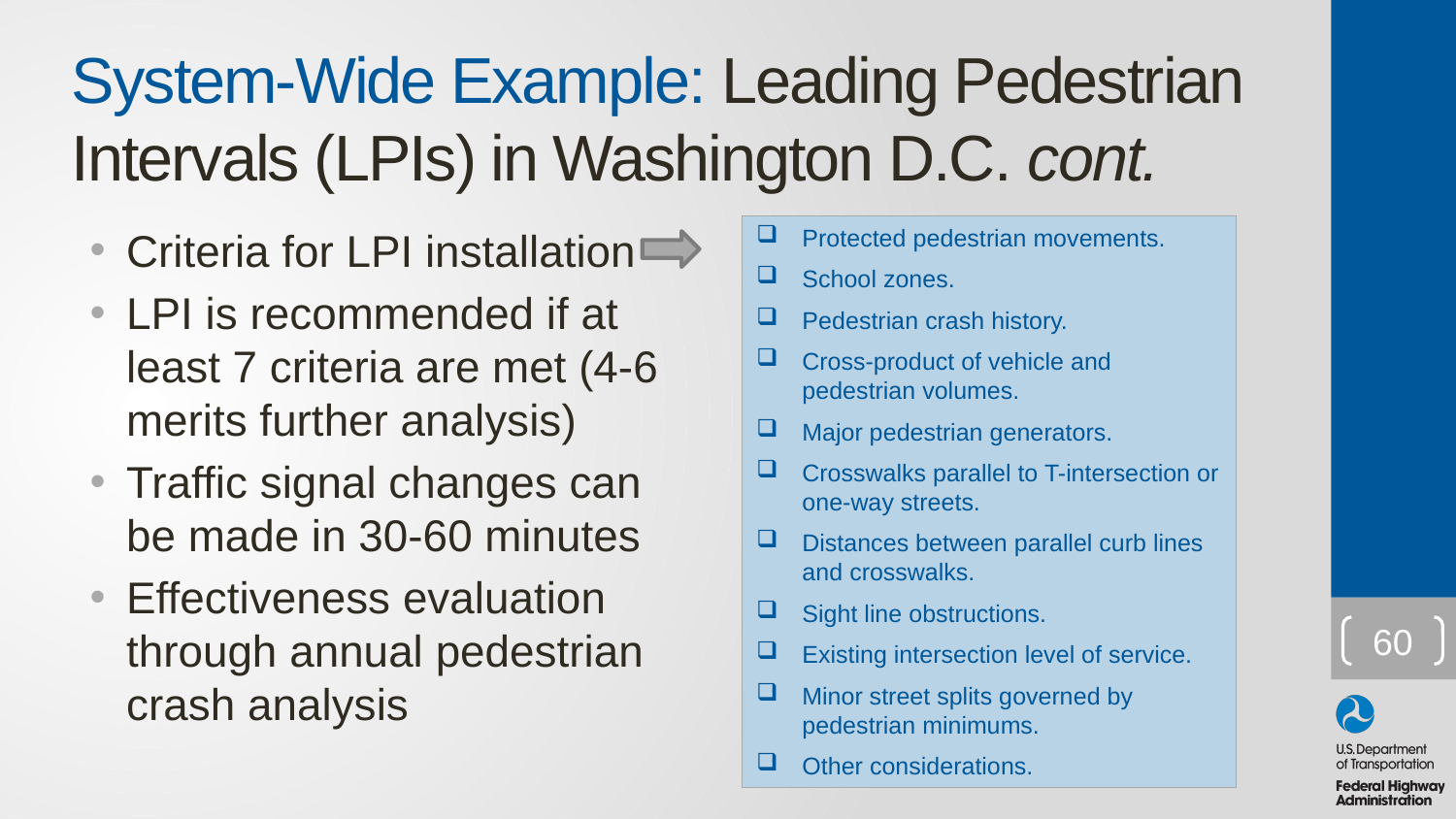

# System-Wide Example: Leading Pedestrian Intervals (LPIs) in Washington D.C. cont.
Criteria for LPI installation
LPI is recommended if at least 7 criteria are met (4-6 merits further analysis)
Traffic signal changes can be made in 30-60 minutes
Effectiveness evaluation through annual pedestrian crash analysis
Protected pedestrian movements.
School zones.
Pedestrian crash history.
Cross-product of vehicle and pedestrian volumes.
Major pedestrian generators.
Crosswalks parallel to T-intersection or one-way streets.
Distances between parallel curb lines and crosswalks.
Sight line obstructions.
Existing intersection level of service.
Minor street splits governed by pedestrian minimums.
Other considerations.

60